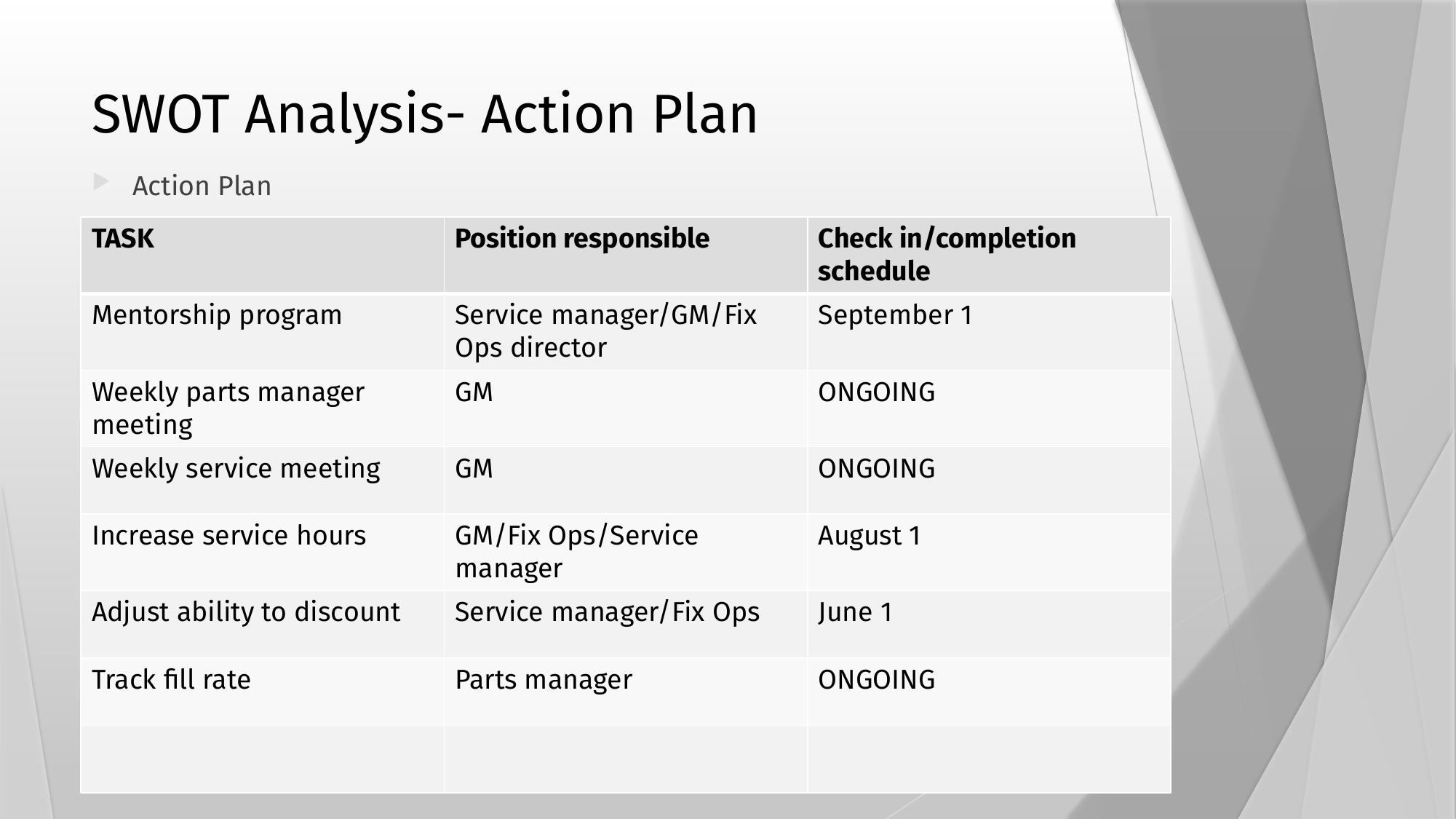

# SWOT Analysis- Action Plan
Action Plan

| TASK | Position responsible | Check in/completion schedule |
| --- | --- | --- |
| Mentorship program | Service manager/GM/Fix Ops director | September 1 |
| Weekly parts manager meeting | GM | ONGOING |
| Weekly service meeting | GM | ONGOING |
| Increase service hours | GM/Fix Ops/Service manager | August 1 |
| Adjust ability to discount | Service manager/Fix Ops | June 1 |
| Track fill rate | Parts manager | ONGOING |
|  |  |  |